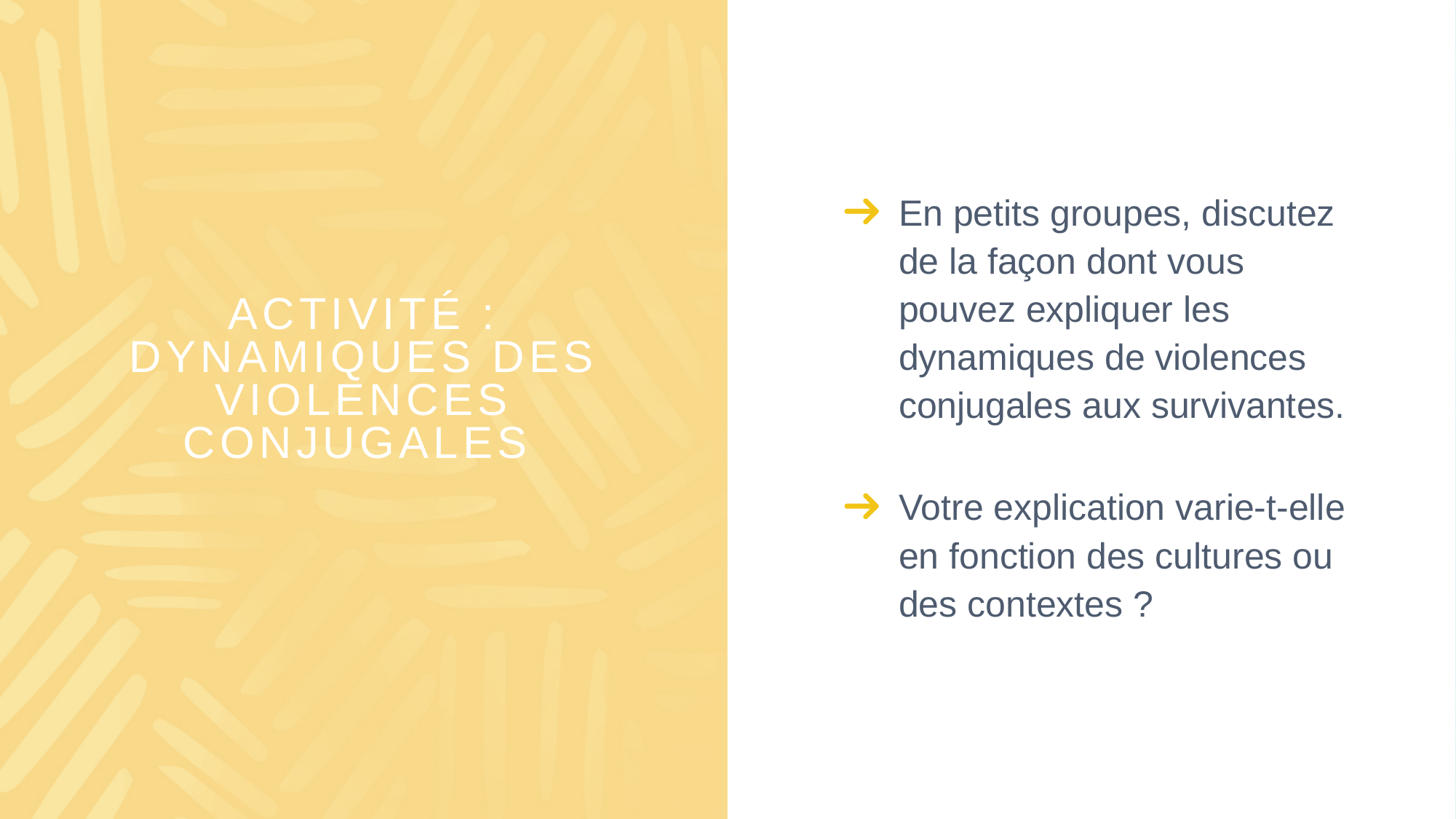

En petits groupes, discutez de la façon dont vous pouvez expliquer les dynamiques de violences conjugales aux survivantes.
Votre explication varie-t-elle en fonction des cultures ou des contextes ?
# Activité : Dynamiques des violences conjugales